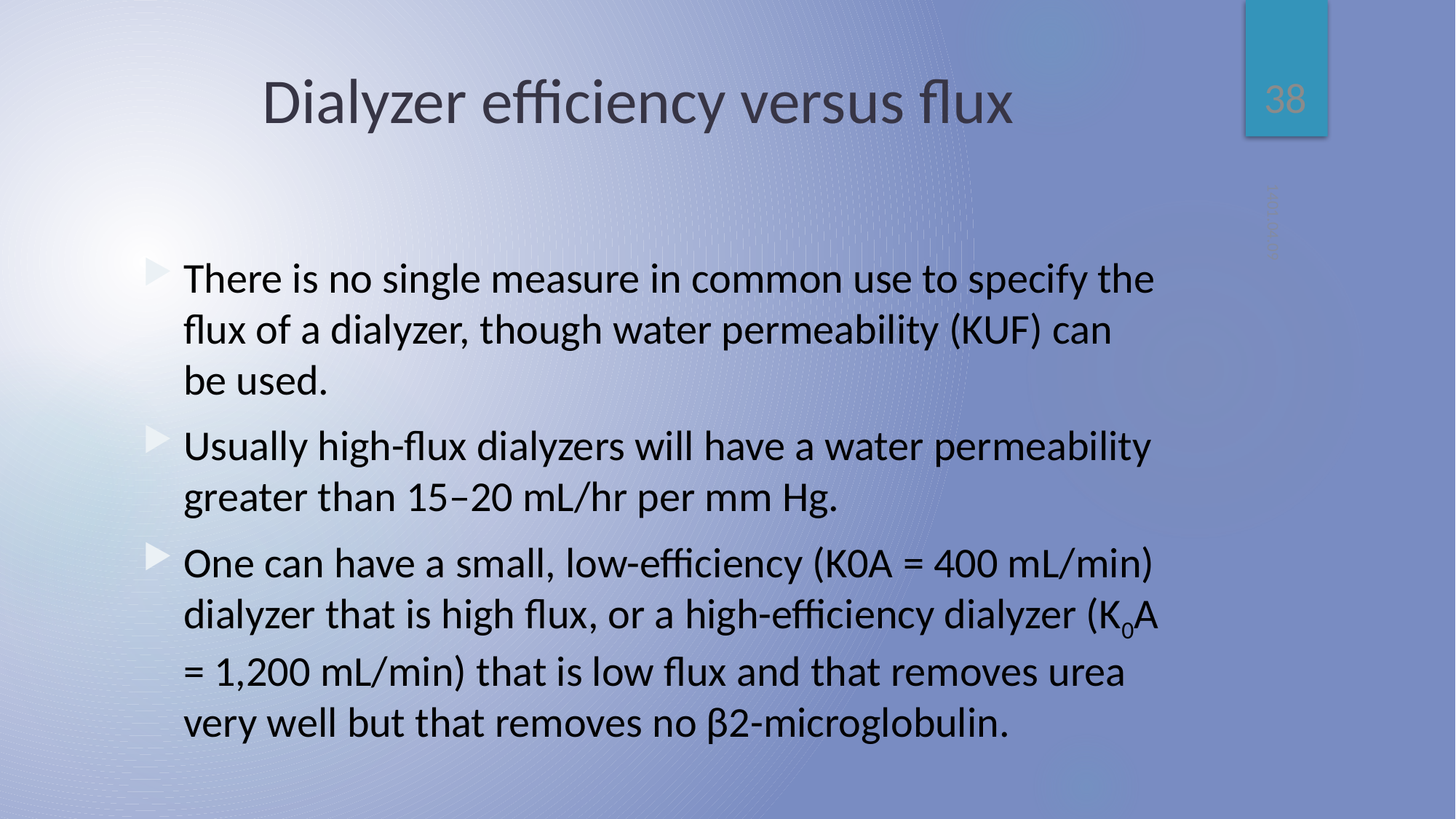

38
# Dialyzer efficiency versus flux
1401.04.09
There is no single measure in common use to specify the flux of a dialyzer, though water permeability (KUF) can be used.
Usually high-flux dialyzers will have a water permeability greater than 15–20 mL/hr per mm Hg.
One can have a small, low-efficiency (K0A = 400 mL/min) dialyzer that is high flux, or a high-efficiency dialyzer (K0A = 1,200 mL/min) that is low flux and that removes urea very well but that removes no β2-microglobulin.